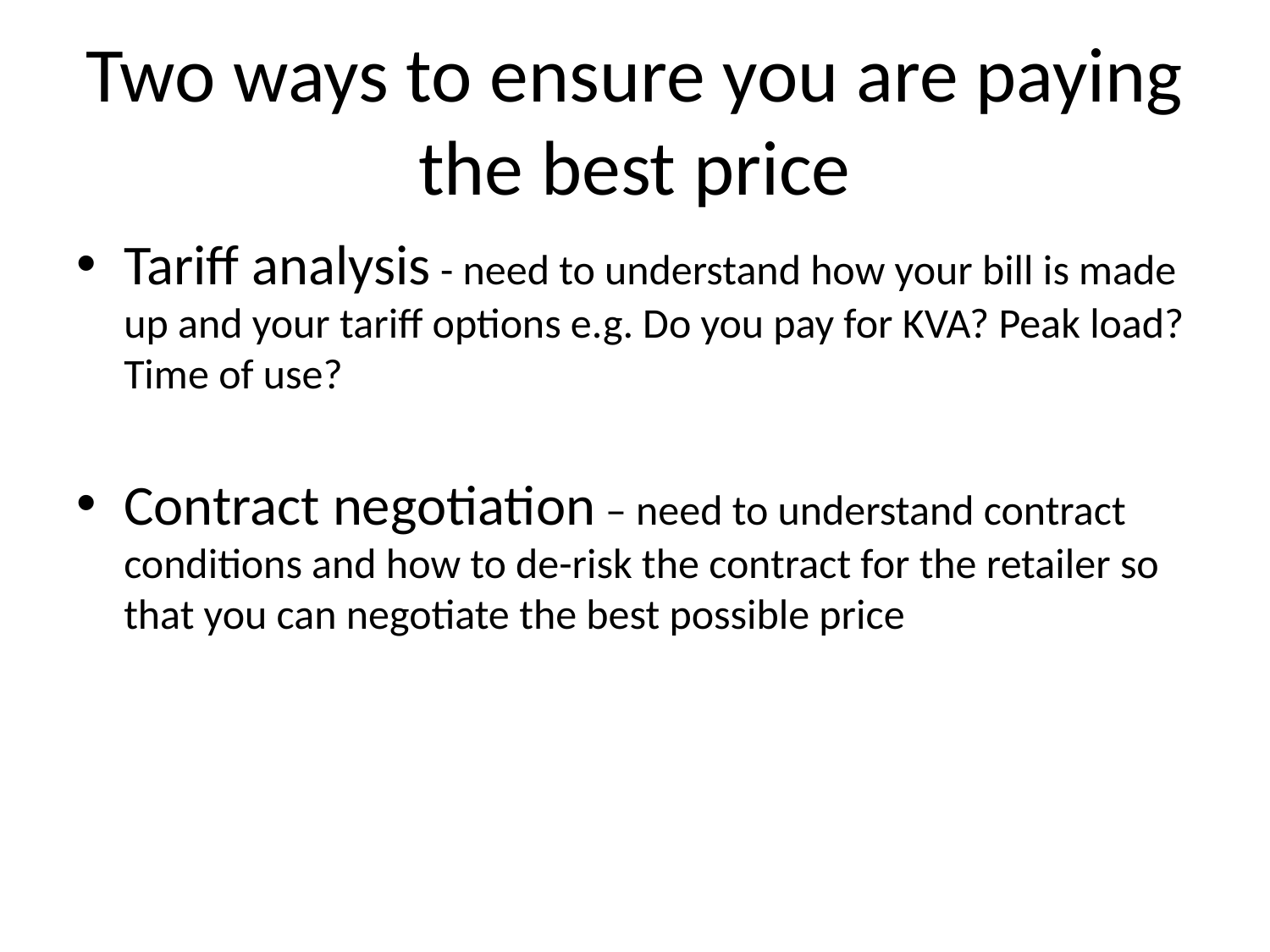

# Two ways to ensure you are paying the best price
Tariff analysis - need to understand how your bill is made up and your tariff options e.g. Do you pay for KVA? Peak load? Time of use?

Contract negotiation – need to understand contract conditions and how to de-risk the contract for the retailer so that you can negotiate the best possible price